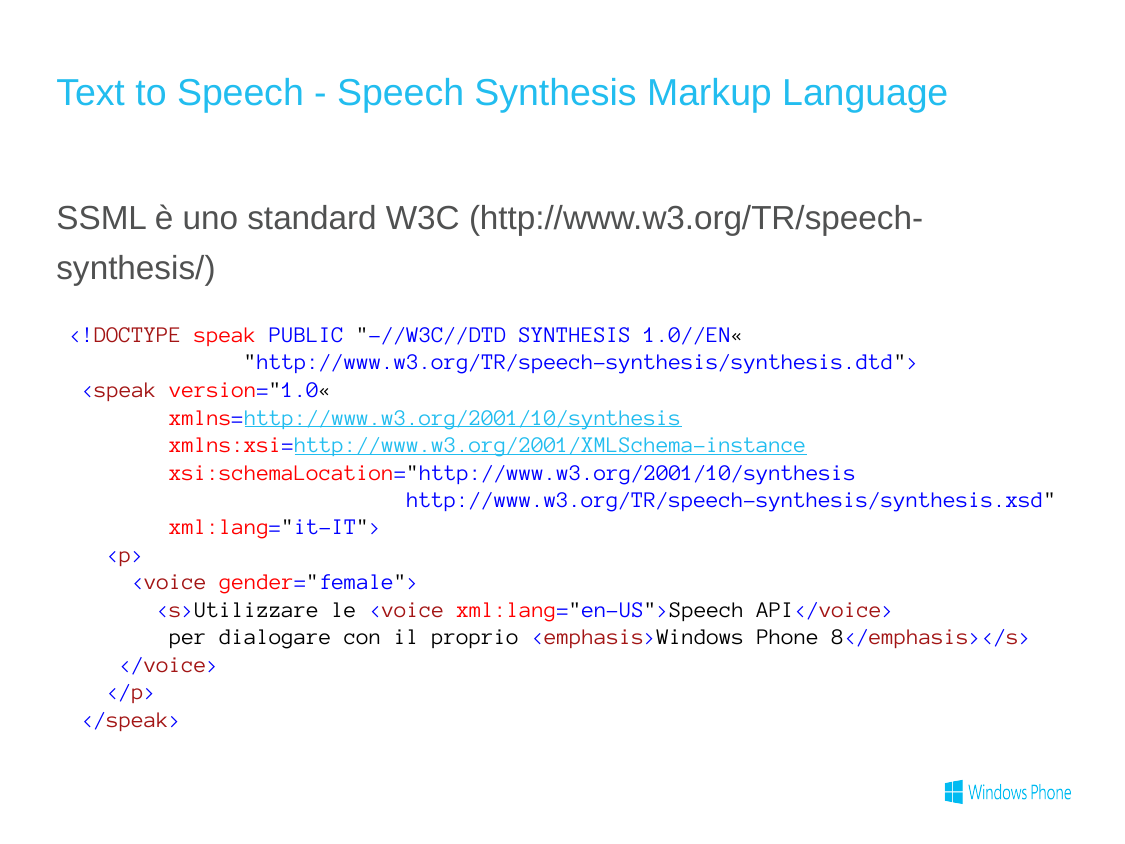

# Text to Speech - Speech Synthesis Markup Language
SSML è uno standard W3C (http://www.w3.org/TR/speech-synthesis/)

<!DOCTYPE speak PUBLIC "-//W3C//DTD SYNTHESIS 1.0//EN«
              "http://www.w3.org/TR/speech-synthesis/synthesis.dtd">
 <speak version="1.0«
        xmlns=http://www.w3.org/2001/10/synthesis
        xmlns:xsi=http://www.w3.org/2001/XMLSchema-instance
        xsi:schemaLocation="http://www.w3.org/2001/10/synthesis
                           http://www.w3.org/TR/speech-synthesis/synthesis.xsd"
        xml:lang="it-IT">
   <p>
     <voice gender="female">
       <s>Utilizzare le <voice xml:lang="en-US">Speech API</voice>
        per dialogare con il proprio <emphasis>Windows Phone 8</emphasis></s>
    </voice>
   </p>
 </speak>